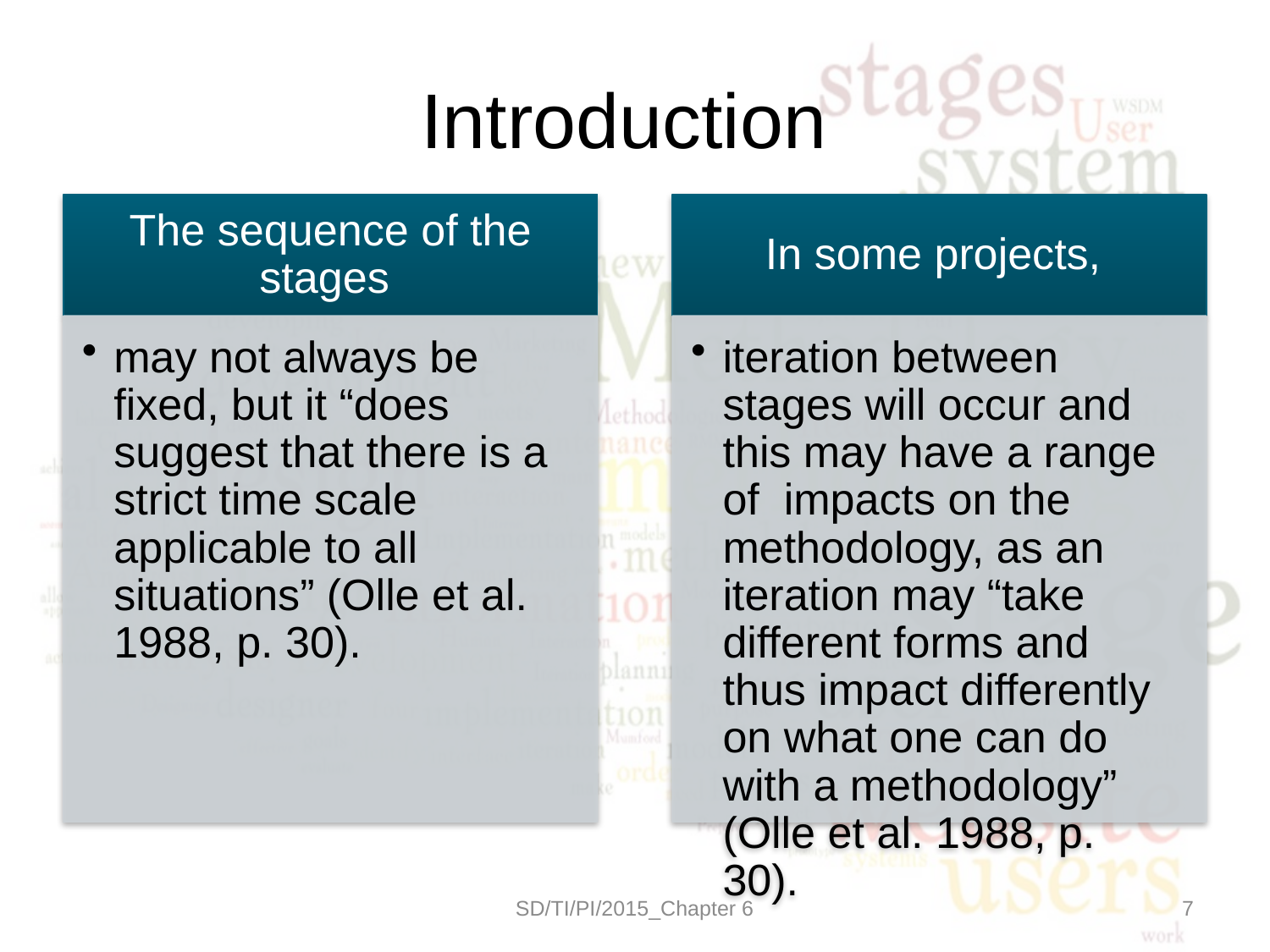

# Introduction
The sequence of the stages
may not always be fixed, but it “does suggest that there is a strict time scale applicable to all situations” (Olle et al. 1988, p. 30).
In some projects,
iteration between stages will occur and this may have a range of  impacts on the methodology, as an iteration may “take different forms and thus impact differently on what one can do with a methodology” (Olle et al. 1988, p. 30).
SD/TI/PI/2015_Chapter 6
7